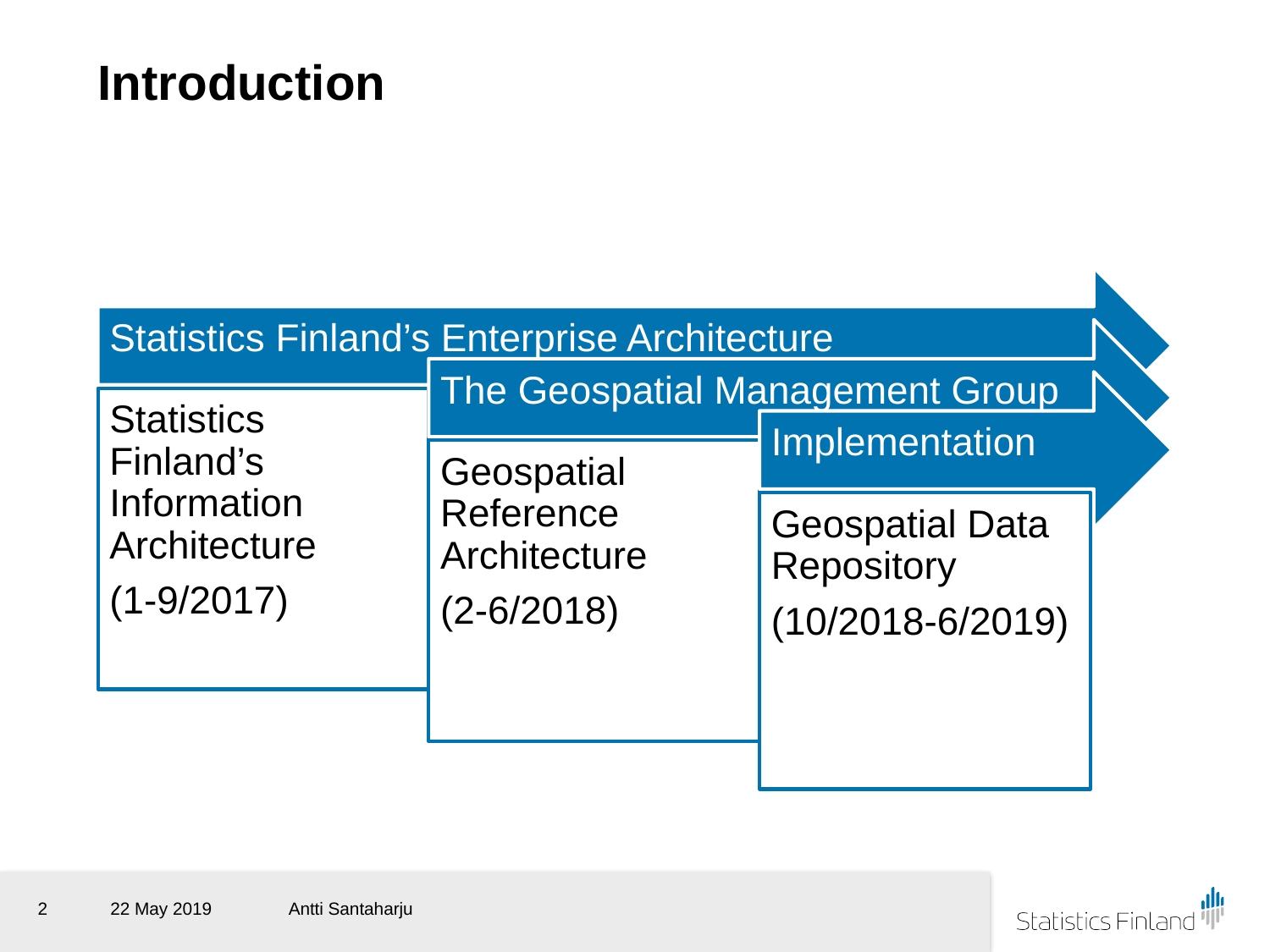

# Introduction
Statistics Finland’s Enterprise Architecture
Statistics Finland’s Information Architecture
(1-9/2017)
The Geospatial Management Group
Geospatial Reference Architecture
(2-6/2018)
Implementation
Geospatial Data Repository
(10/2018-6/2019)
2
22 May 2019
Antti Santaharju